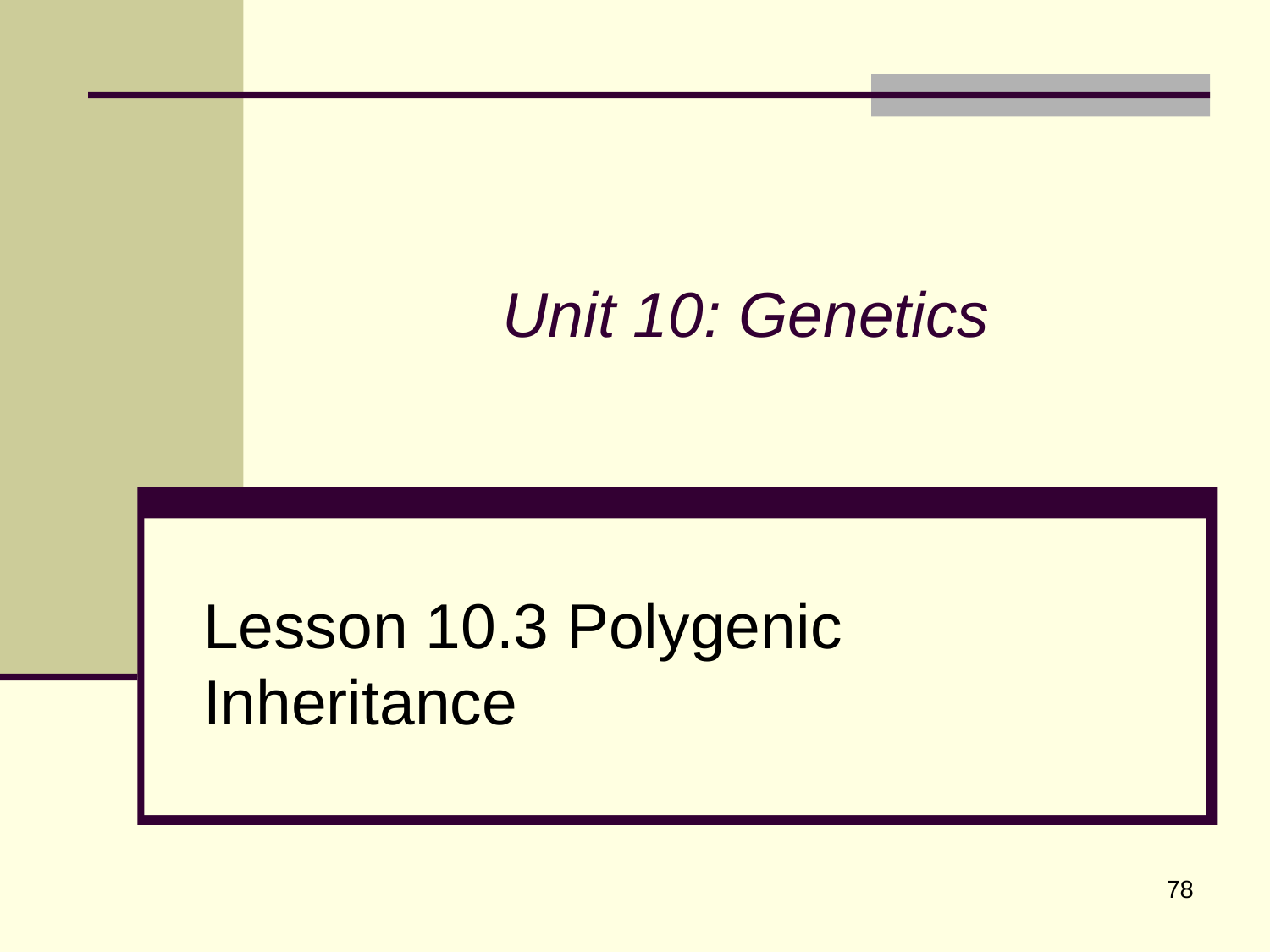

# Unit 10: Genetics
Lesson 10.3 Polygenic Inheritance
78